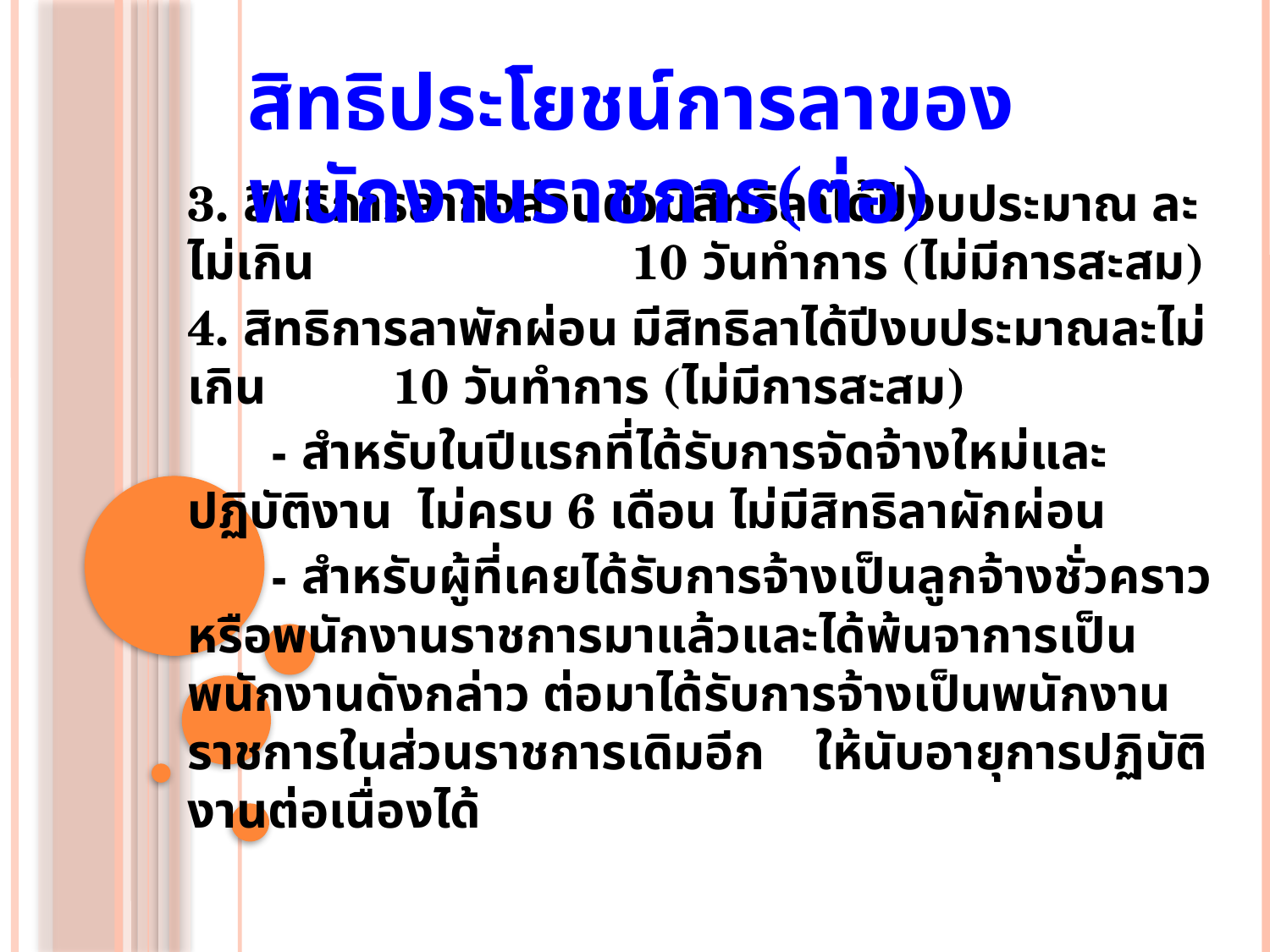

สิทธิประโยชน์การลาของพนักงานราชการ(ต่อ)
3. สิทธิการลากิจส่วนตัวมีสิทธิลาได้ปีงบประมาณ ละไม่เกิน                         10 วันทำการ (ไม่มีการสะสม)
4. สิทธิการลาพักผ่อน มีสิทธิลาได้ปีงบประมาณละไม่เกิน          10 วันทำการ (ไม่มีการสะสม)
	- สำหรับในปีแรกที่ได้รับการจัดจ้างใหม่และปฏิบัติงาน  ไม่ครบ 6 เดือน ไม่มีสิทธิลาผักผ่อน
	- สำหรับผู้ที่เคยได้รับการจ้างเป็นลูกจ้างชั่วคราว หรือพนักงานราชการมาแล้วและได้พ้นจาการเป็นพนักงานดังกล่าว ต่อมาได้รับการจ้างเป็นพนักงานราชการในส่วนราชการเดิมอีก    ให้นับอายุการปฏิบัติงานต่อเนื่องได้